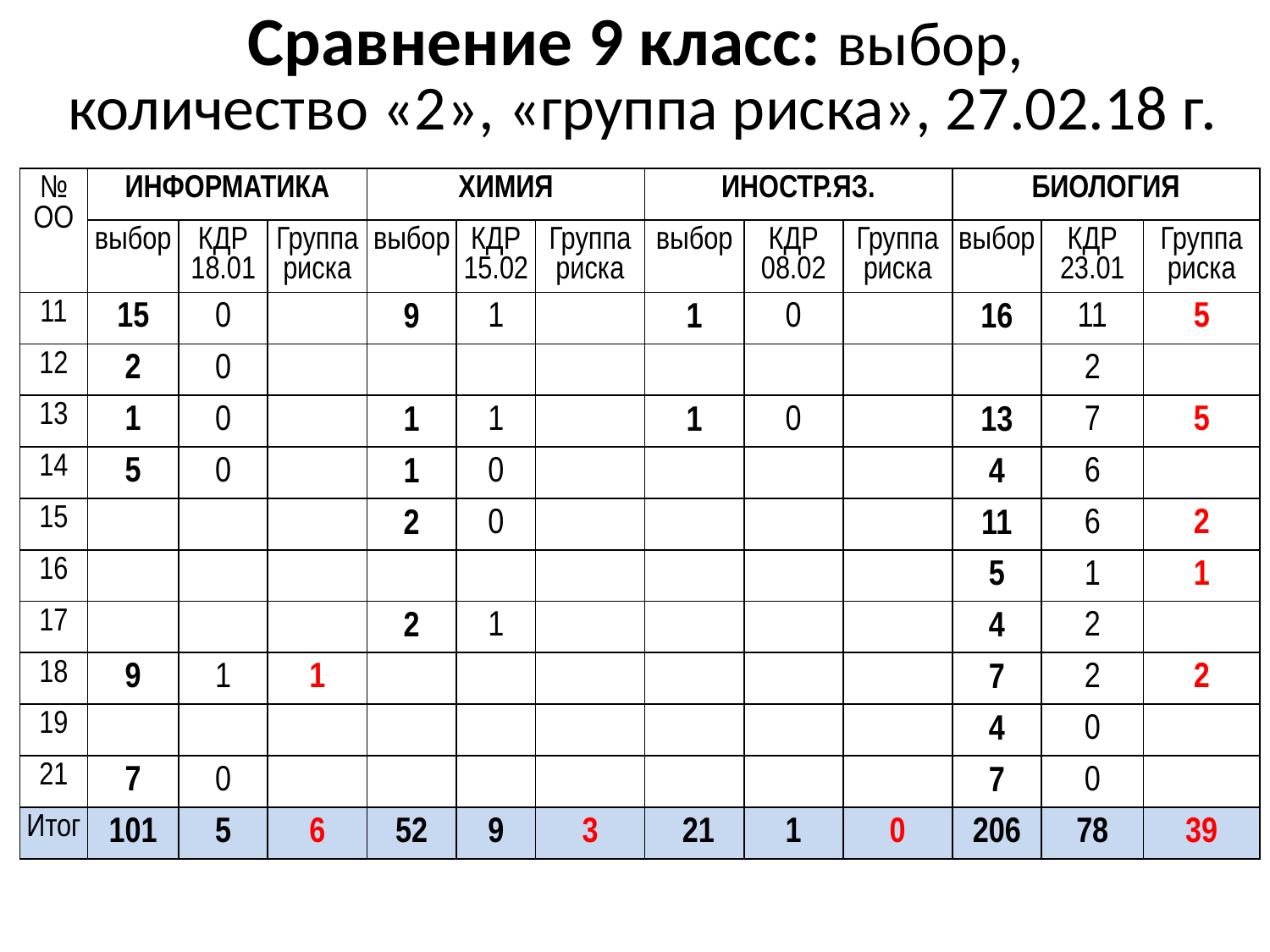

# Сравнение 9 класс: выбор, количество «2», «группа риска», 27.02.18 г.
| № ОО | ИНФОРМАТИКА |  |  | ХИМИЯ |  |  | ИНОСТР.ЯЗ. |  |  | БИОЛОГИЯ |  |  |
| --- | --- | --- | --- | --- | --- | --- | --- | --- | --- | --- | --- | --- |
|  | выбор | КДР 18.01 | Группа риска | выбор | КДР 15.02 | Группа риска | выбор | КДР 08.02 | Группа риска | выбор | КДР 23.01 | Группа риска |
| 11 | 15 | 0 |  | 9 | 1 |  | 1 | 0 |  | 16 | 11 | 5 |
| 12 | 2 | 0 |  |  |  |  |  |  |  |  | 2 |  |
| 13 | 1 | 0 |  | 1 | 1 |  | 1 | 0 |  | 13 | 7 | 5 |
| 14 | 5 | 0 |  | 1 | 0 |  |  |  |  | 4 | 6 |  |
| 15 |  |  |  | 2 | 0 |  |  |  |  | 11 | 6 | 2 |
| 16 |  |  |  |  |  |  |  |  |  | 5 | 1 | 1 |
| 17 |  |  |  | 2 | 1 |  |  |  |  | 4 | 2 |  |
| 18 | 9 | 1 | 1 |  |  |  |  |  |  | 7 | 2 | 2 |
| 19 |  |  |  |  |  |  |  |  |  | 4 | 0 |  |
| 21 | 7 | 0 |  |  |  |  |  |  |  | 7 | 0 |  |
| Итог | 101 | 5 | 6 | 52 | 9 | 3 | 21 | 1 | 0 | 206 | 78 | 39 |